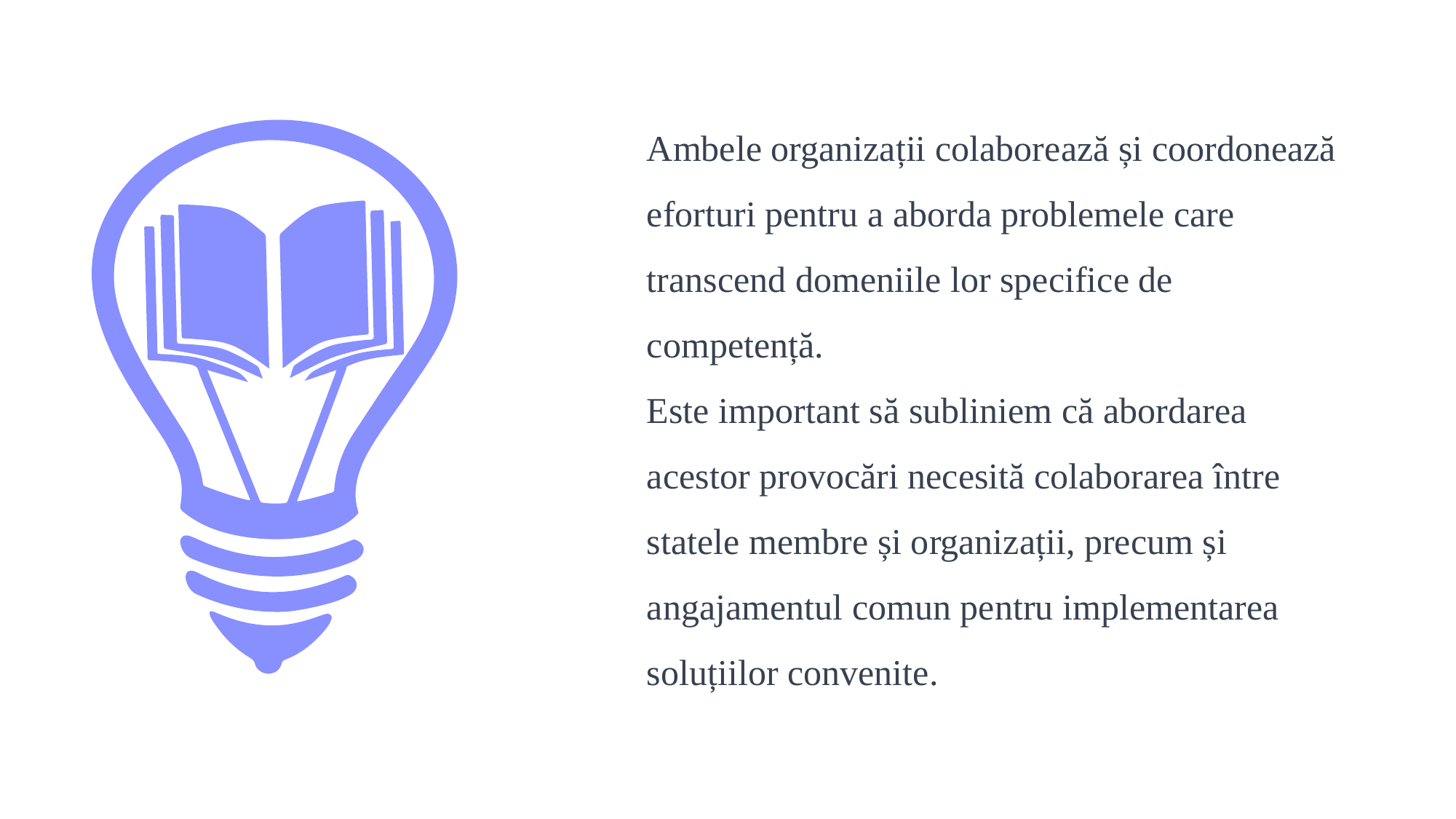

Ambele organizații colaborează și coordonează eforturi pentru a aborda problemele care transcend domeniile lor specifice de competență.
Este important să subliniem că abordarea acestor provocări necesită colaborarea între statele membre și organizații, precum și angajamentul comun pentru implementarea soluțiilor convenite.